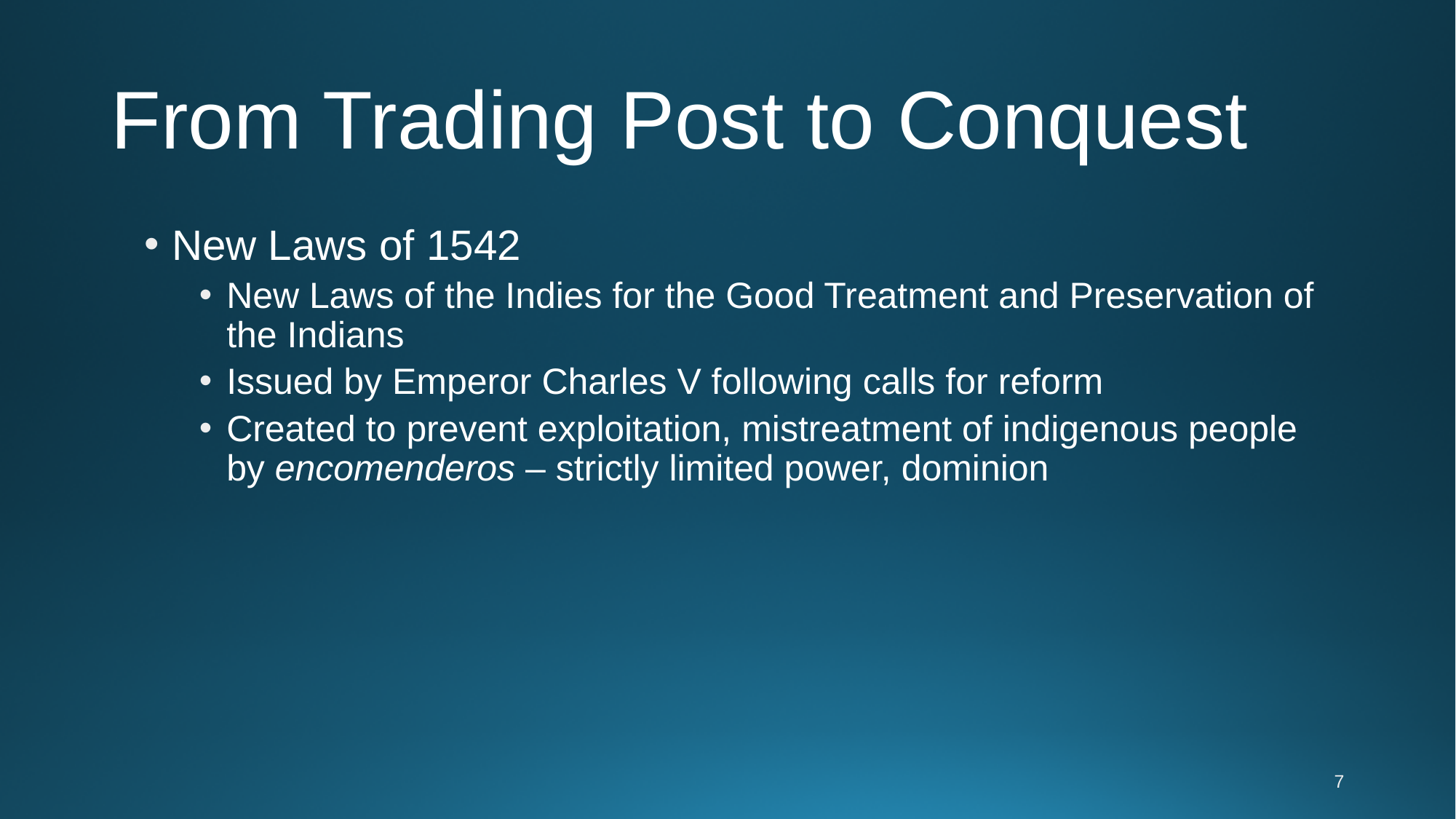

# From Trading Post to Conquest
New Laws of 1542
New Laws of the Indies for the Good Treatment and Preservation of the Indians
Issued by Emperor Charles V following calls for reform
Created to prevent exploitation, mistreatment of indigenous people by encomenderos – strictly limited power, dominion
7